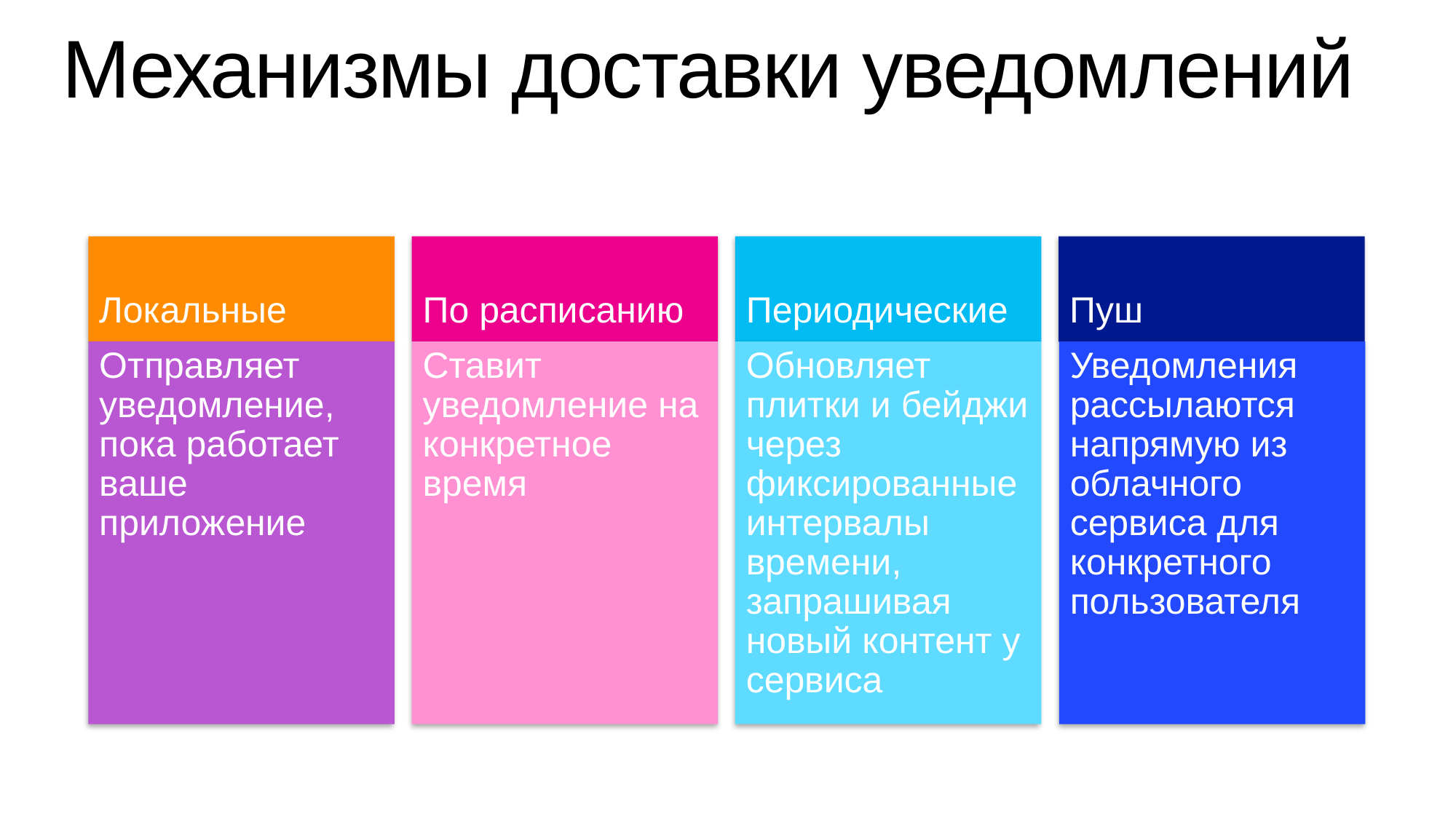

# Механизмы доставки уведомлений
Локальные
По расписанию
Периодические
Пуш
Обновляет плитки и бейджи через фиксированные интервалы времени, запрашивая новый контент у сервиса
Уведомления рассылаются напрямую из облачного сервиса для конкретного пользователя
Отправляет уведомление, пока работает ваше приложение
Ставит уведомление на конкретное время